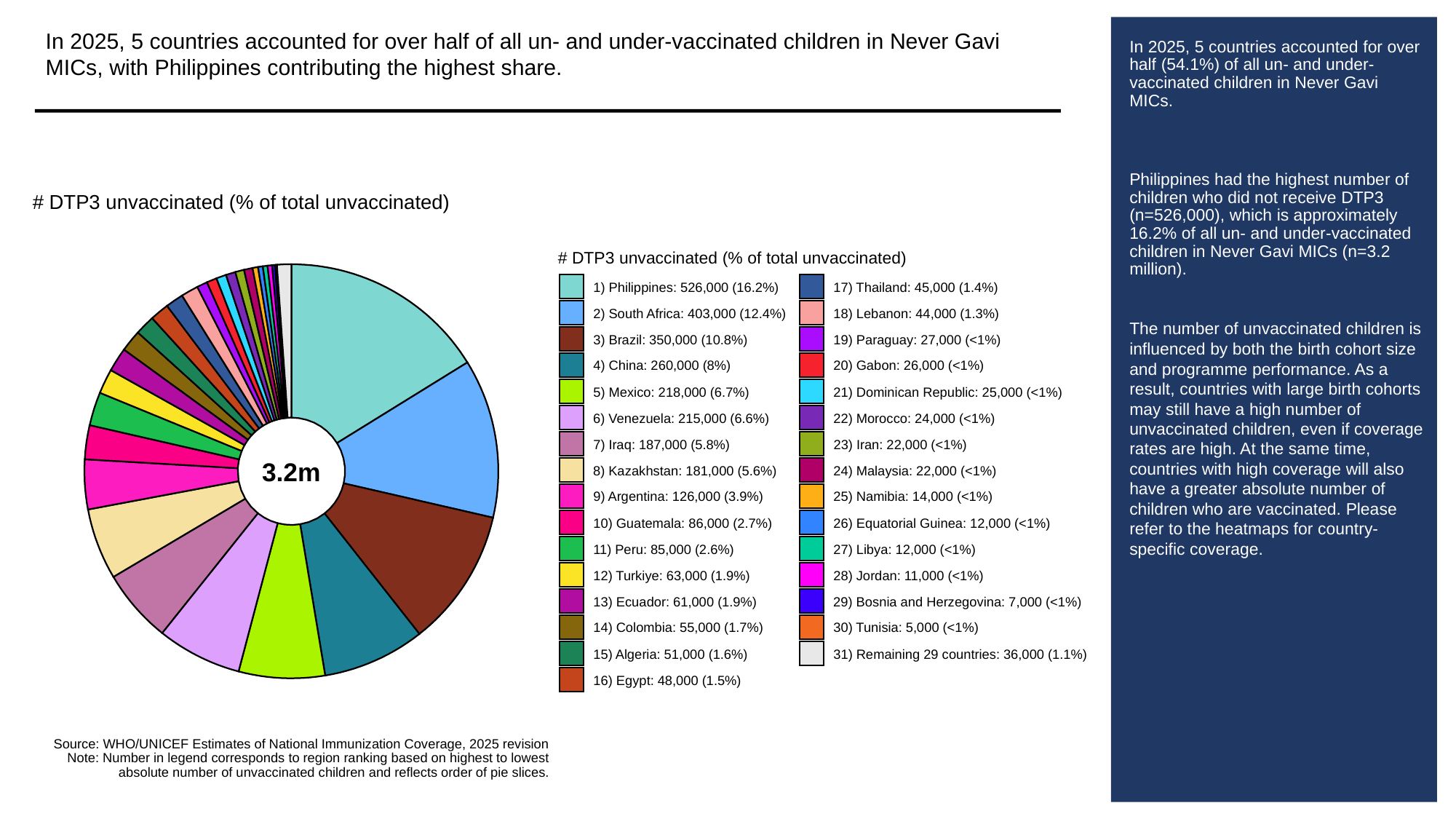

In 2025, 5 countries accounted for over half of all un- and under-vaccinated children in Never Gavi MICs, with Philippines contributing the highest share.
# In 2025, 5 countries accounted for over half (54.1%) of all un- and under-vaccinated children in Never Gavi MICs.

Philippines had the highest number of children who did not receive DTP3 (n=526,000), which is approximately 16.2% of all un- and under-vaccinated children in Never Gavi MICs (n=3.2 million).

The number of unvaccinated children is influenced by both the birth cohort size and programme performance. As a result, countries with large birth cohorts may still have a high number of unvaccinated children, even if coverage rates are high. At the same time, countries with high coverage will also have a greater absolute number of children who are vaccinated. Please refer to the heatmaps for country-specific coverage.

# DTP3 unvaccinated (% of total unvaccinated)
# DTP3 unvaccinated (% of total unvaccinated)

1) Philippines: 526,000 (16.2%)
17) Thailand: 45,000 (1.4%)

2) South Africa: 403,000 (12.4%)
18) Lebanon: 44,000 (1.3%)

3) Brazil: 350,000 (10.8%)
19) Paraguay: 27,000 (<1%)

4) China: 260,000 (8%)
20) Gabon: 26,000 (<1%)

5) Mexico: 218,000 (6.7%)
21) Dominican Republic: 25,000 (<1%)

6) Venezuela: 215,000 (6.6%)
22) Morocco: 24,000 (<1%)

7) Iraq: 187,000 (5.8%)
23) Iran: 22,000 (<1%)

3.2m
8) Kazakhstan: 181,000 (5.6%)
24) Malaysia: 22,000 (<1%)

9) Argentina: 126,000 (3.9%)
25) Namibia: 14,000 (<1%)

10) Guatemala: 86,000 (2.7%)
26) Equatorial Guinea: 12,000 (<1%)

11) Peru: 85,000 (2.6%)
27) Libya: 12,000 (<1%)

12) Turkiye: 63,000 (1.9%)
28) Jordan: 11,000 (<1%)

13) Ecuador: 61,000 (1.9%)
29) Bosnia and Herzegovina: 7,000 (<1%)

14) Colombia: 55,000 (1.7%)
30) Tunisia: 5,000 (<1%)

15) Algeria: 51,000 (1.6%)
31) Remaining 29 countries: 36,000 (1.1%)

16) Egypt: 48,000 (1.5%)
Source: WHO/UNICEF Estimates of National Immunization Coverage, 2025 revision
Note: Number in legend corresponds to region ranking based on highest to lowest
absolute number of unvaccinated children and reflects order of pie slices.